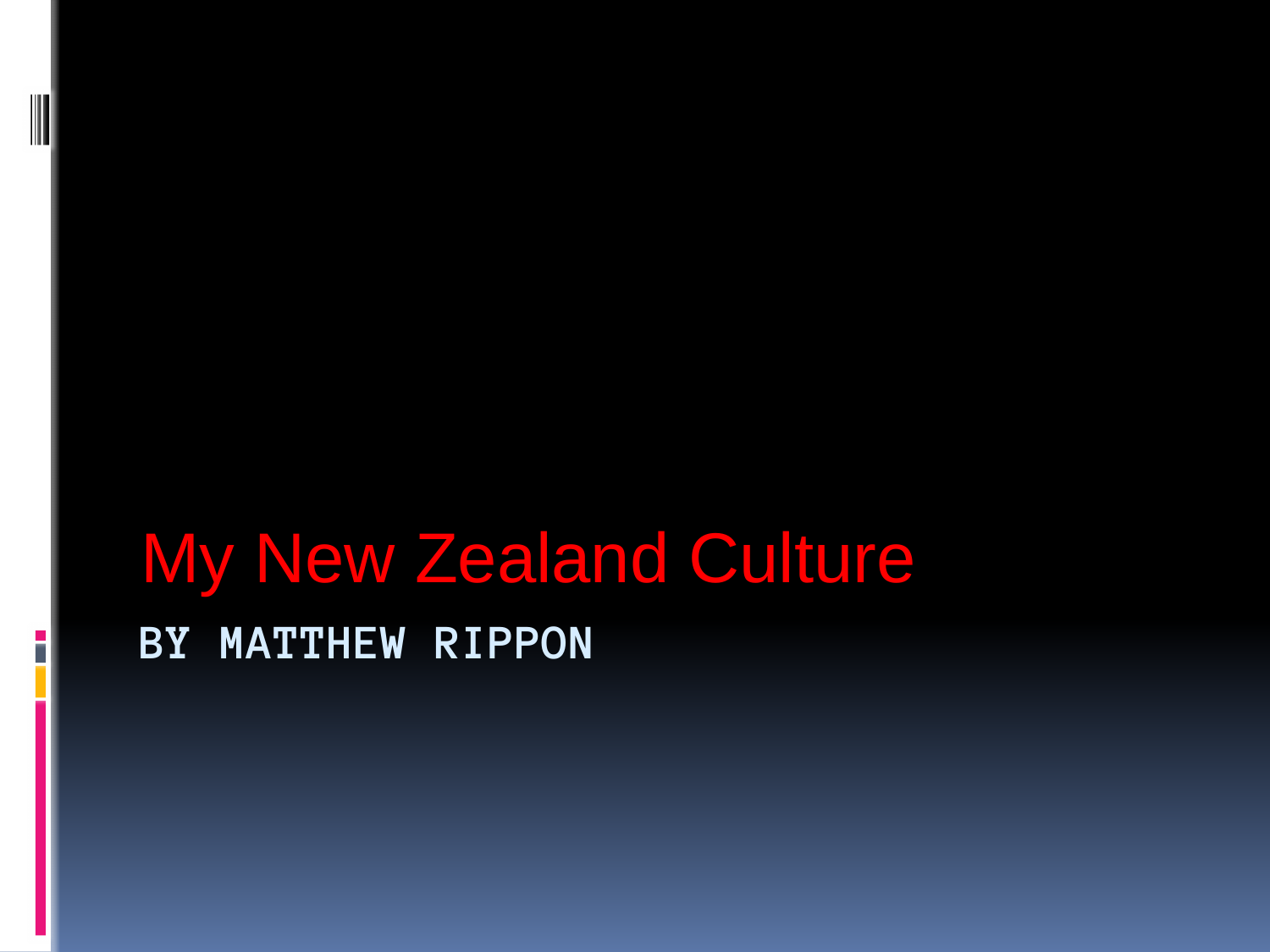

My New Zealand Culture
# By matthew rippon